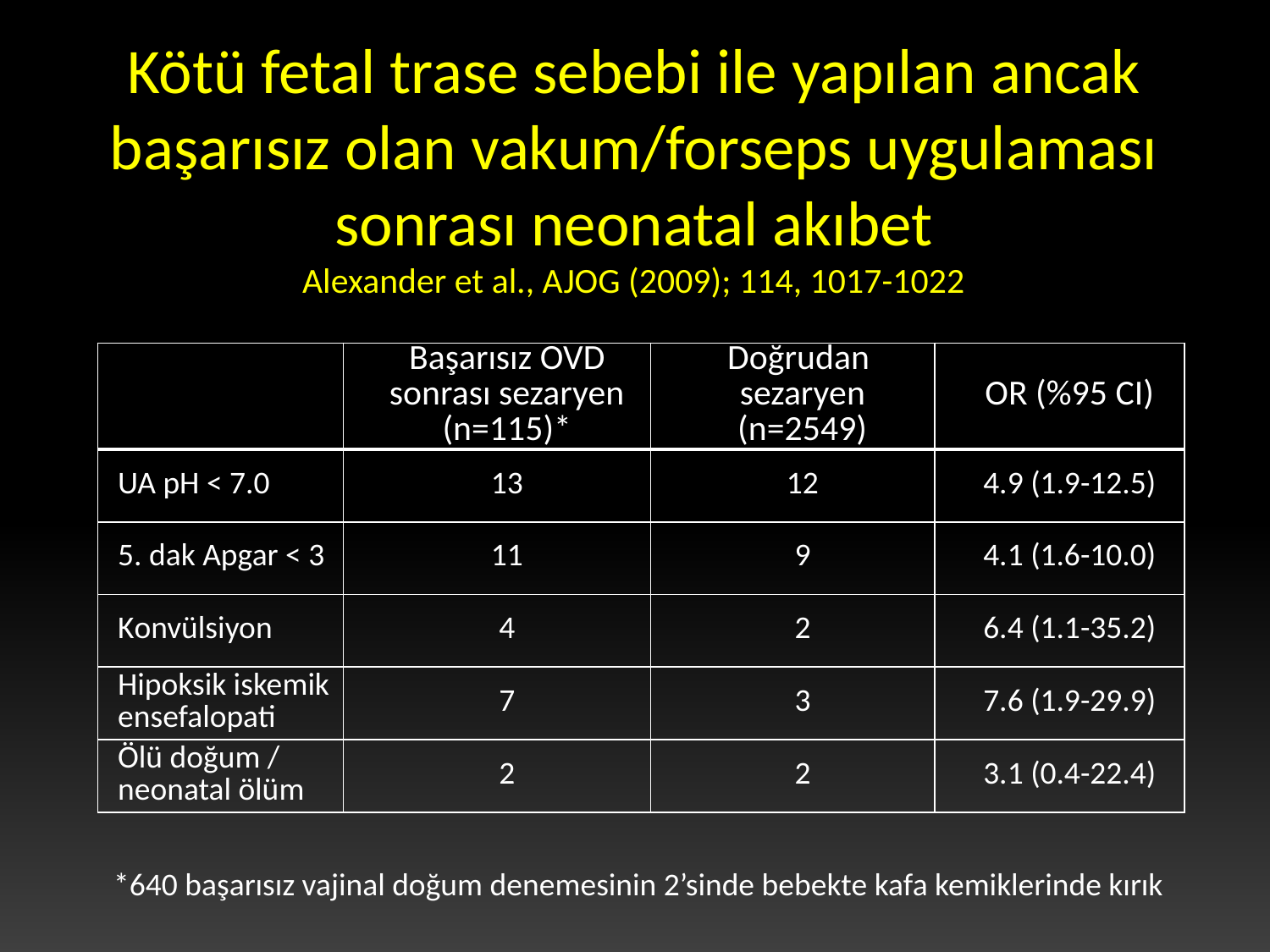

# Kötü fetal trase sebebi ile yapılan ancak başarısız olan vakum/forseps uygulaması sonrası neonatal akıbet Alexander et al., AJOG (2009); 114, 1017-1022
|  | Başarısız OVD sonrası sezaryen (n=115)\* | Doğrudan sezaryen (n=2549) | OR (%95 CI) |
| --- | --- | --- | --- |
| UA pH < 7.0 | 13 | 12 | 4.9 (1.9-12.5) |
| 5. dak Apgar < 3 | 11 | 9 | 4.1 (1.6-10.0) |
| Konvülsiyon | 4 | 2 | 6.4 (1.1-35.2) |
| Hipoksik iskemik ensefalopati | 7 | 3 | 7.6 (1.9-29.9) |
| Ölü doğum / neonatal ölüm | 2 | 2 | 3.1 (0.4-22.4) |
*640 başarısız vajinal doğum denemesinin 2’sinde bebekte kafa kemiklerinde kırık